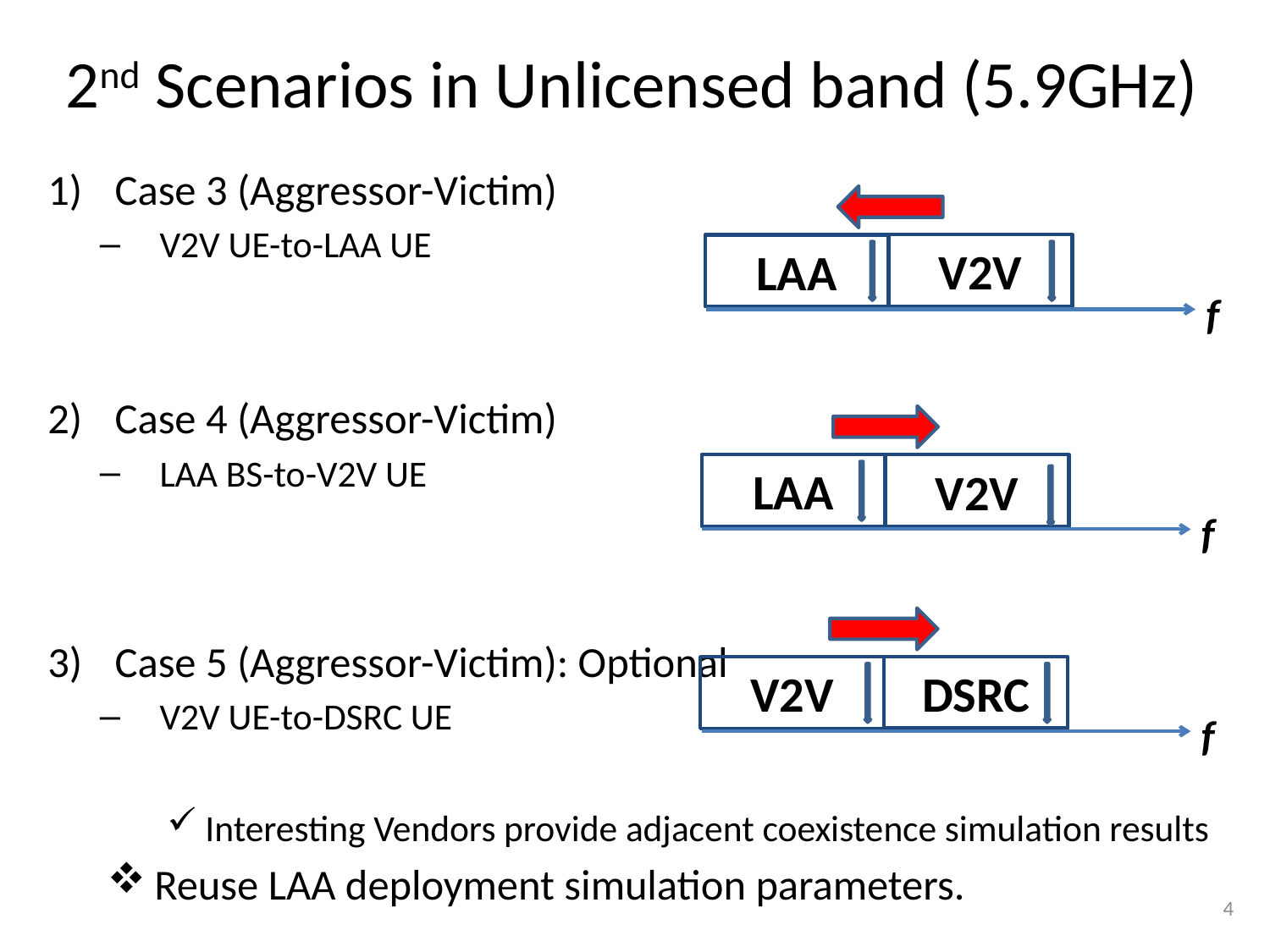

# 2nd Scenarios in Unlicensed band (5.9GHz)
Case 3 (Aggressor-Victim)
V2V UE-to-LAA UE

Case 4 (Aggressor-Victim)
LAA BS-to-V2V UE

Case 5 (Aggressor-Victim): Optional
V2V UE-to-DSRC UE

 Interesting Vendors provide adjacent coexistence simulation results
 Reuse LAA deployment simulation parameters.

V2V
LAA

f

LAA
V2V

f

DSRC
V2V

f
4